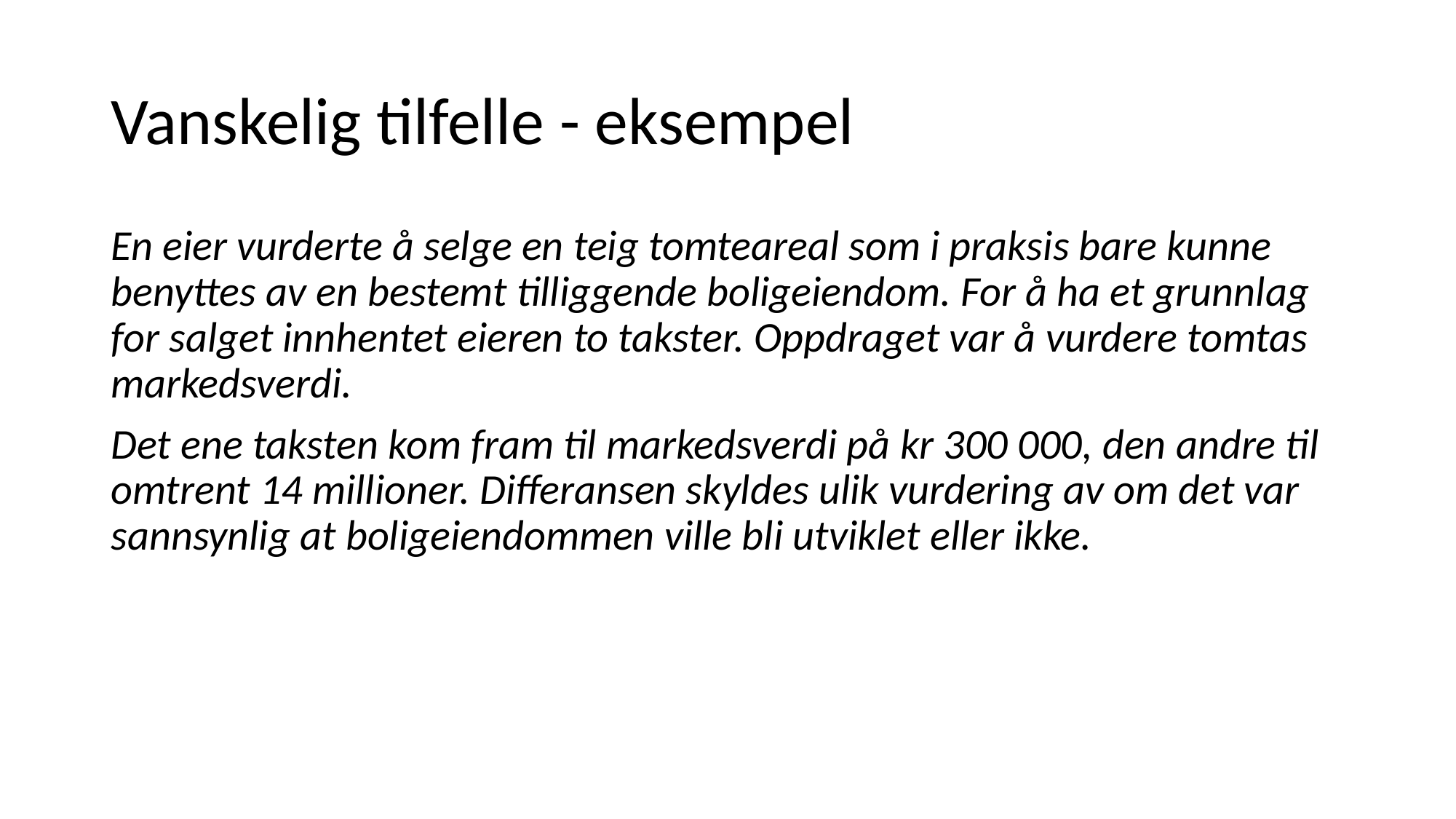

# Vanskelig tilfelle - eksempel
En eier vurderte å selge en teig tomteareal som i praksis bare kunne benyttes av en bestemt tilliggende boligeiendom. For å ha et grunnlag for salget innhentet eieren to takster. Oppdraget var å vurdere tomtas markedsverdi.
Det ene taksten kom fram til markedsverdi på kr 300 000, den andre til omtrent 14 millioner. Differansen skyldes ulik vurdering av om det var sannsynlig at boligeiendommen ville bli utviklet eller ikke.